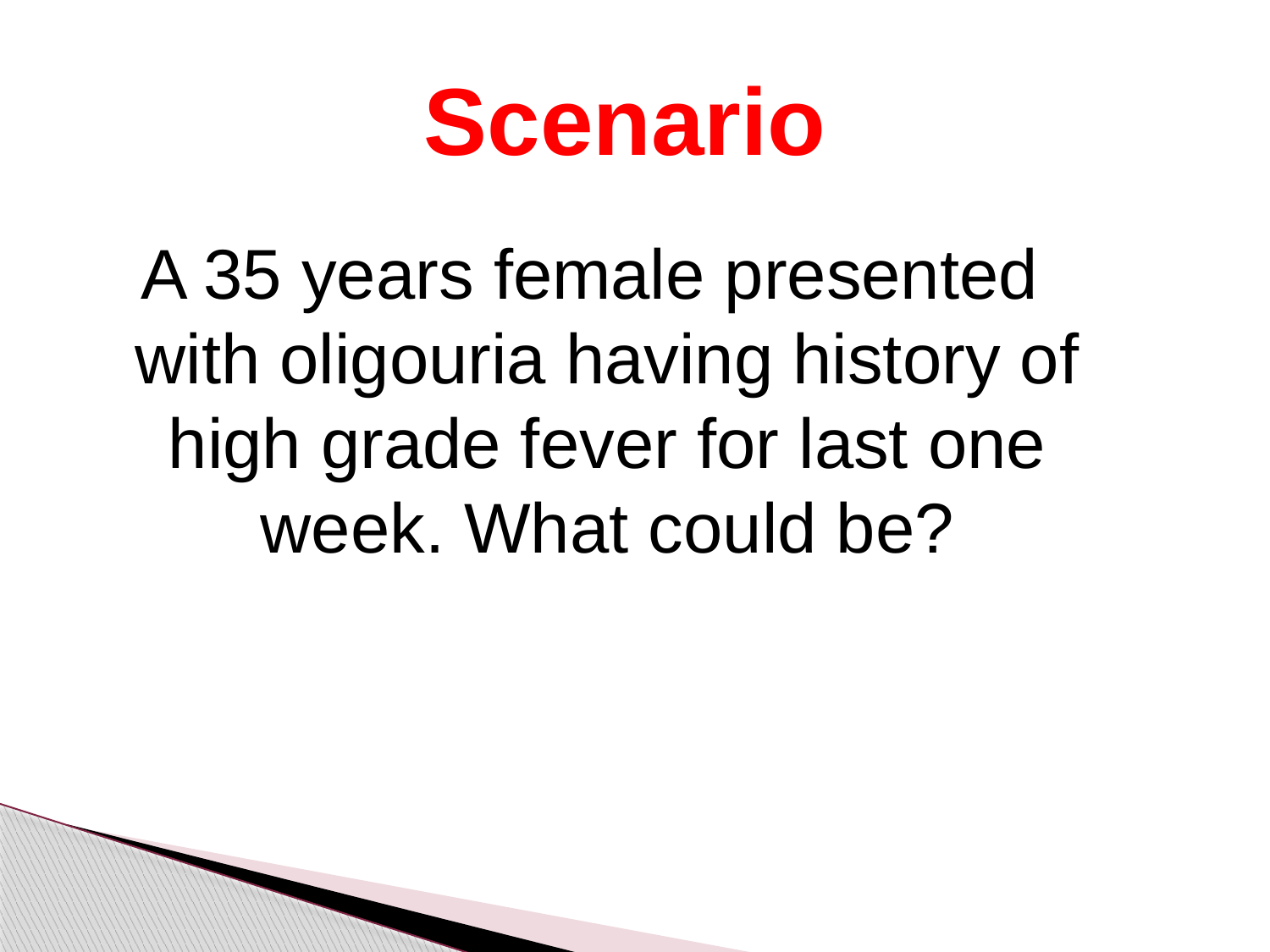

# Scenario
A 35 years female presented with oligouria having history of high grade fever for last one week. What could be?